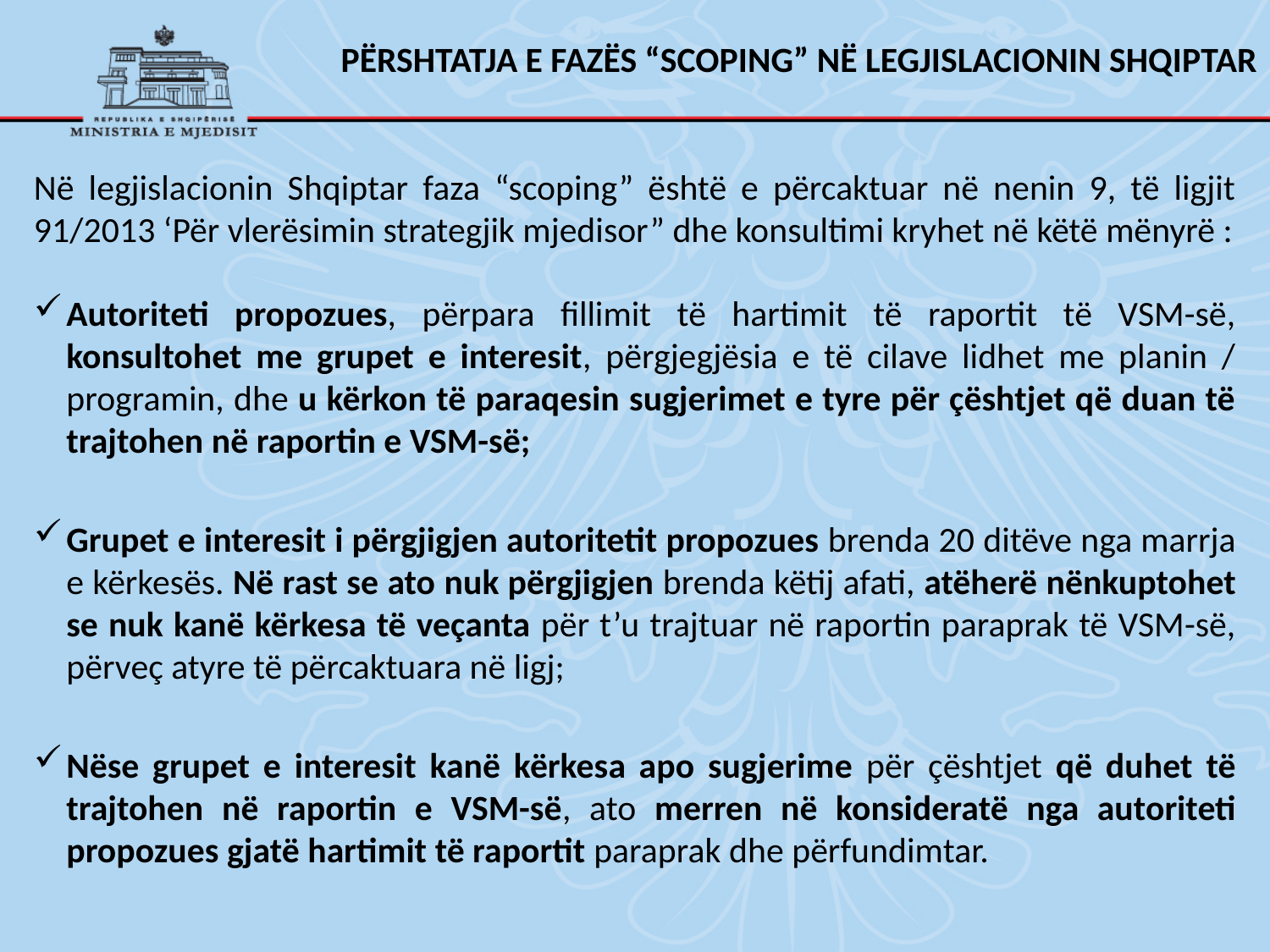

# PËRSHTATJA E FAZËS “SCOPING” NË LEGJISLACIONIN SHQIPTAR
Në legjislacionin Shqiptar faza “scoping” është e përcaktuar në nenin 9, të ligjit 91/2013 ‘Për vlerësimin strategjik mjedisor” dhe konsultimi kryhet në këtë mënyrë :

Autoriteti propozues, përpara fillimit të hartimit të raportit të VSM-së, konsultohet me grupet e interesit, përgjegjësia e të cilave lidhet me planin / programin, dhe u kërkon të paraqesin sugjerimet e tyre për çështjet që duan të trajtohen në raportin e VSM-së;

Grupet e interesit i përgjigjen autoritetit propozues brenda 20 ditëve nga marrja e kërkesës. Në rast se ato nuk përgjigjen brenda këtij afati, atëherë nënkuptohet se nuk kanë kërkesa të veçanta për t’u trajtuar në raportin paraprak të VSM-së, përveç atyre të përcaktuara në ligj;

Nëse grupet e interesit kanë kërkesa apo sugjerime për çështjet që duhet të trajtohen në raportin e VSM-së, ato merren në konsideratë nga autoriteti propozues gjatë hartimit të raportit paraprak dhe përfundimtar.